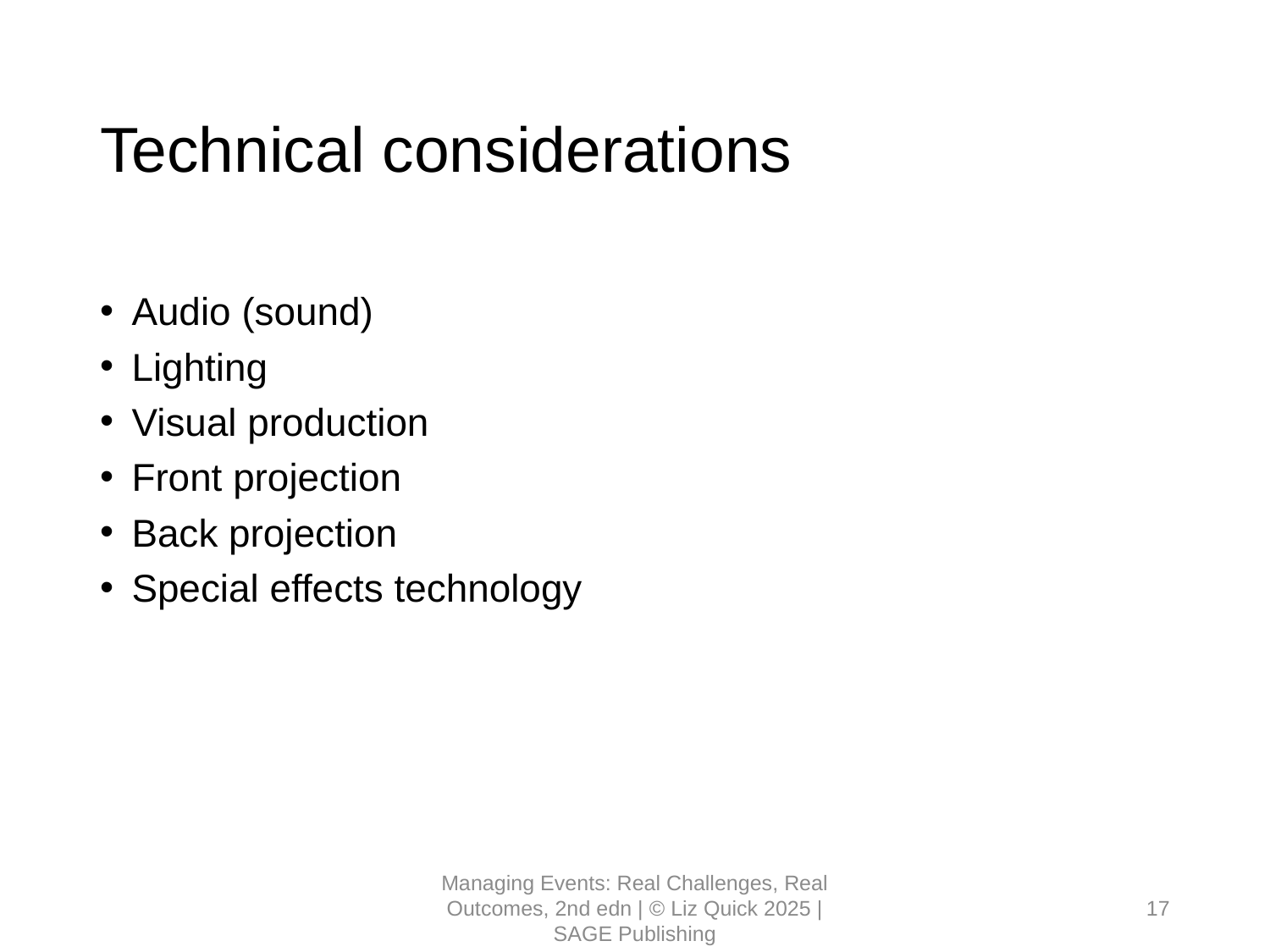

# Technical considerations
Audio (sound)
Lighting
Visual production
Front projection
Back projection
Special effects technology
Managing Events: Real Challenges, Real Outcomes, 2nd edn | © Liz Quick 2025 | SAGE Publishing
17